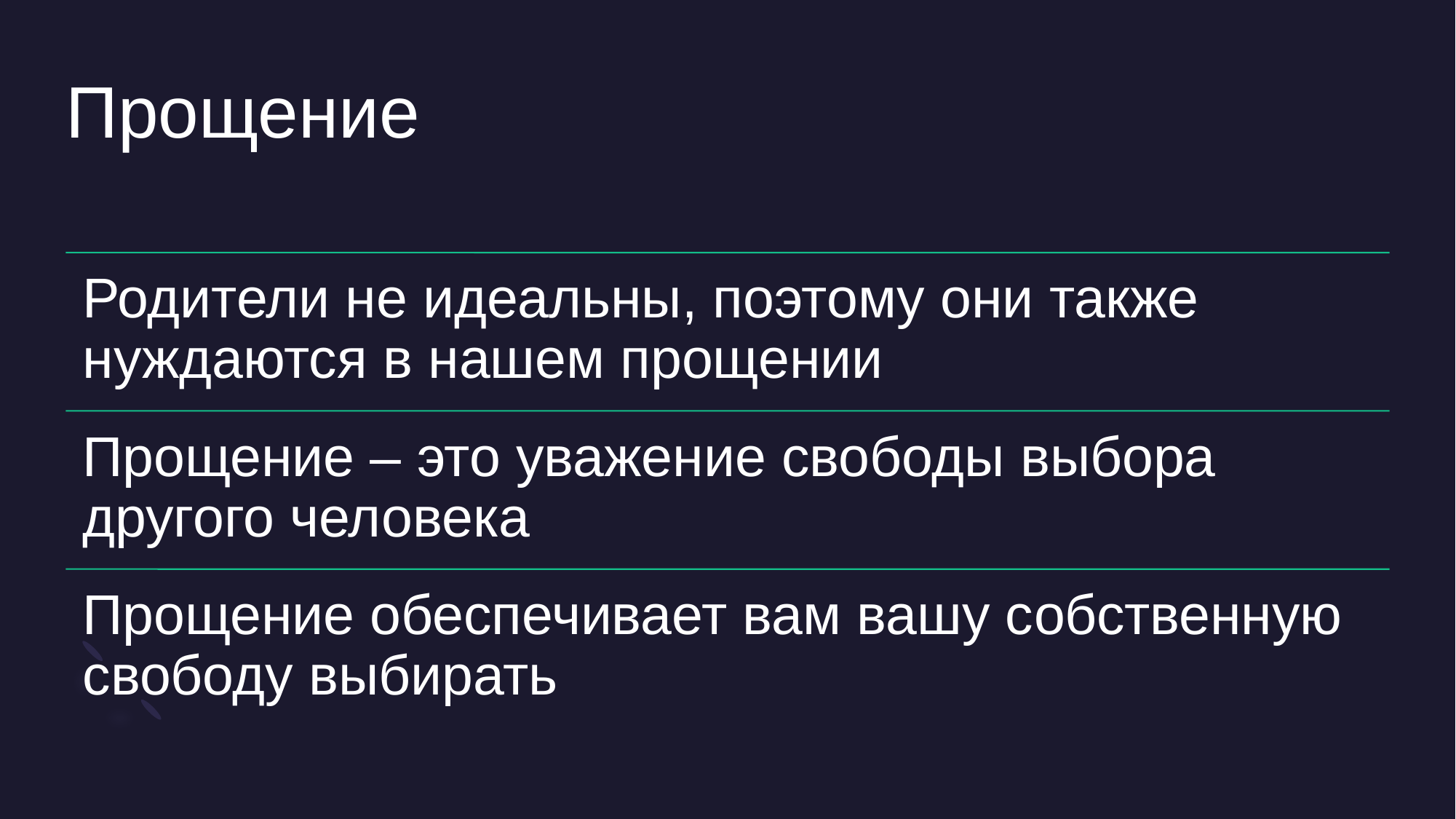

# Прощение
Родители не идеальны, поэтому они также нуждаются в нашем прощении
Прощение – это уважение свободы выбора другого человека
Прощение обеспечивает вам вашу собственную свободу выбирать